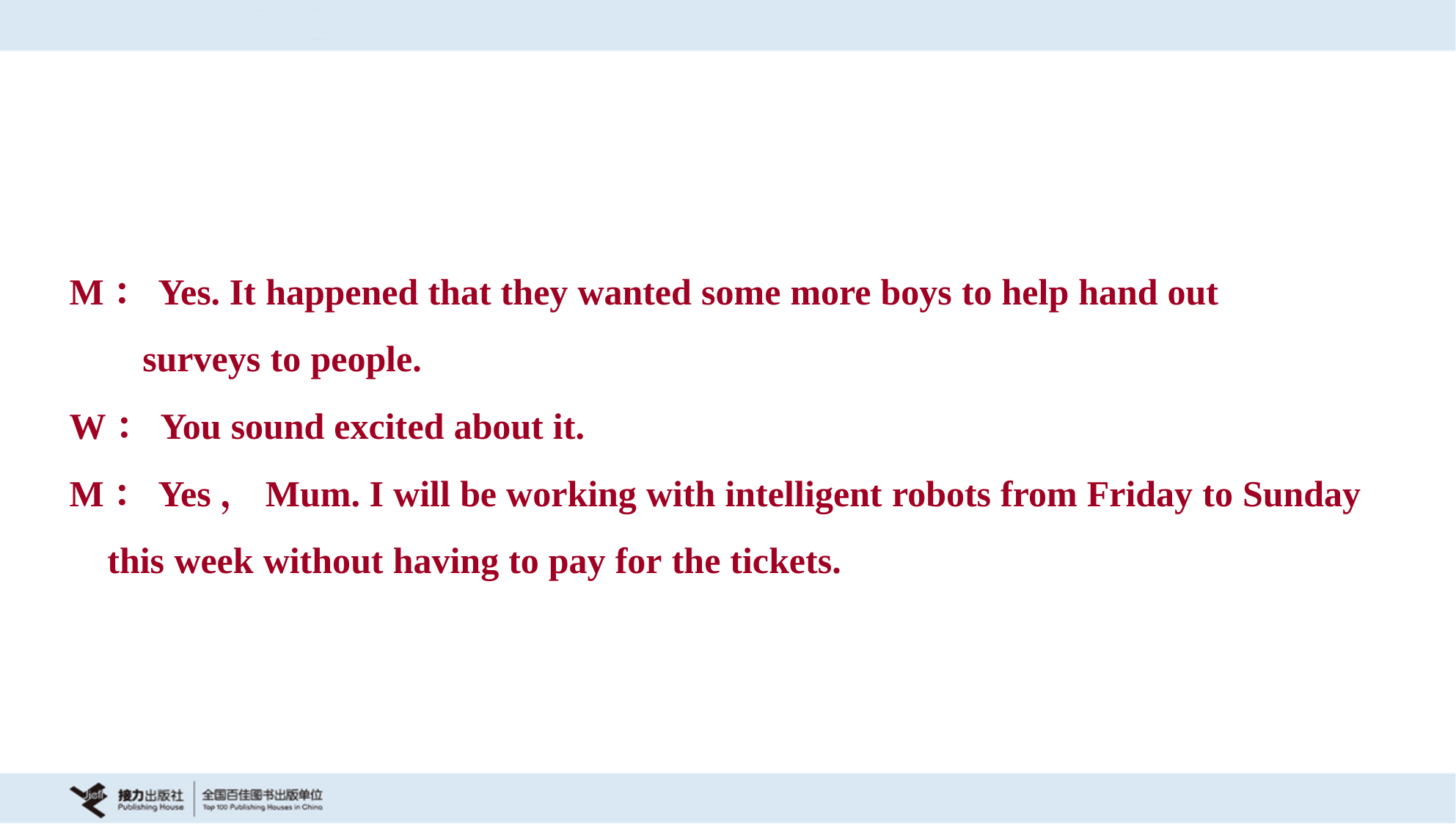

M：Yes. It happened that they wanted some more boys to help hand out
        surveys to people.
W：You sound excited about it.
M：Yes，Mum. I will be working with intelligent robots from Friday to Sunday
    this week without having to pay for the tickets.